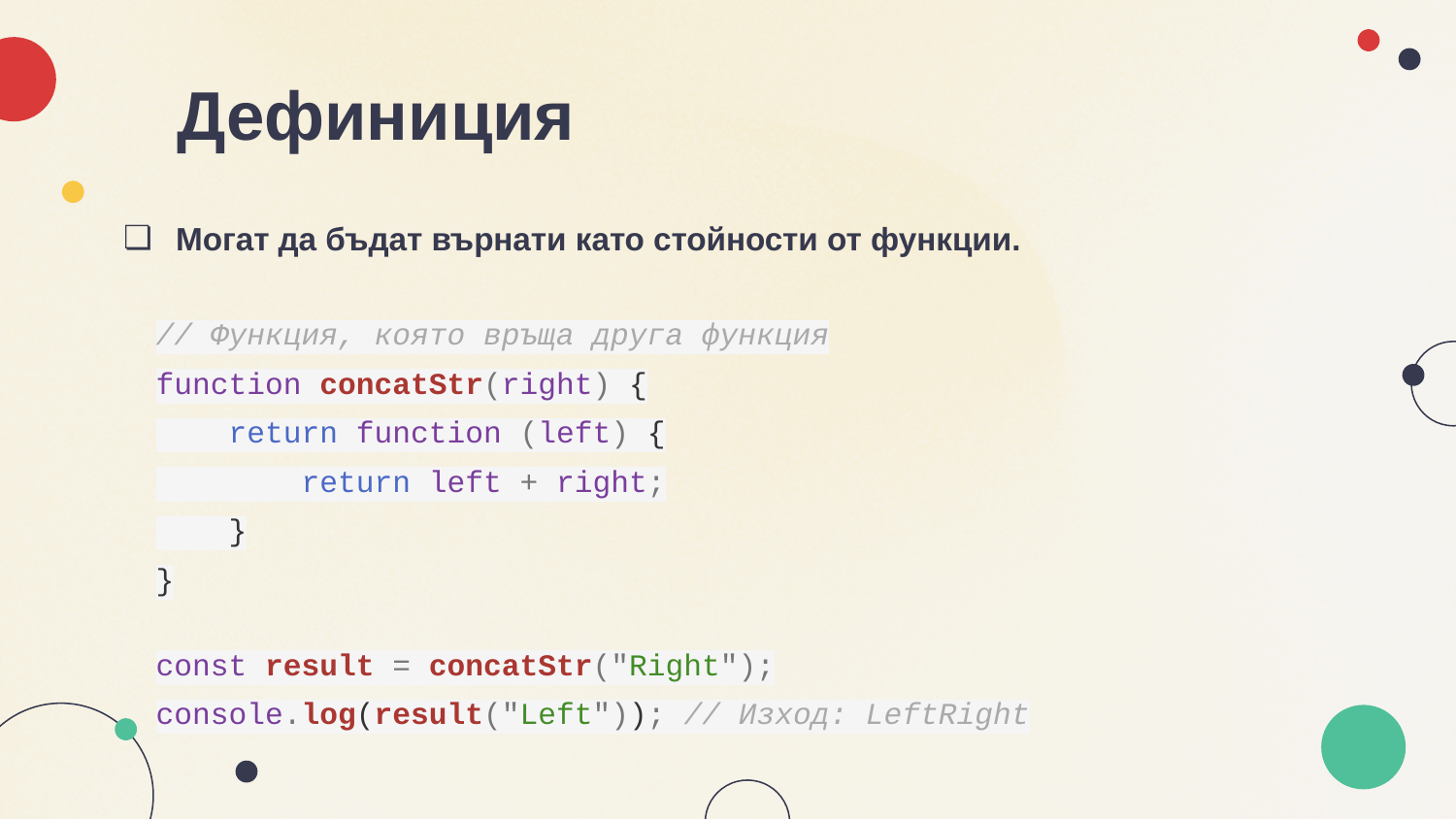

Дефиниция

Могат да бъдат върнати като стойности от функции.
// Функция, която връща друга функция
function concatStr(right) {
    return function (left) {
        return left + right;
    }
}

const result = concatStr("Right");
console.log(result("Left")); // Изход: LeftRight